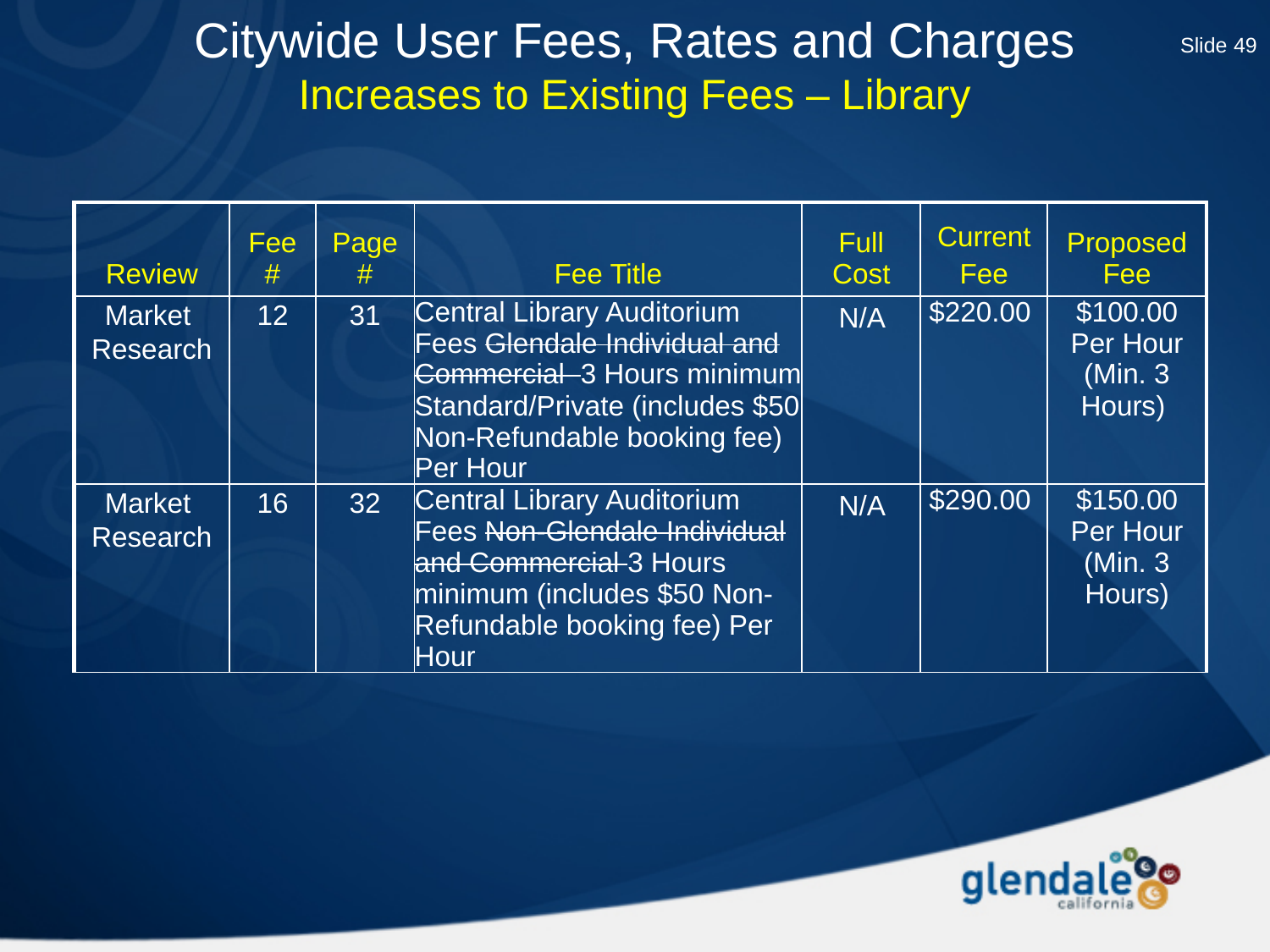

Citywide User Fees, Rates and Charges
Increases to Existing Fees – Library
Slide 49
| Review | Fee # | Page # | Fee Title | Full Cost | Current Fee | Proposed Fee |
| --- | --- | --- | --- | --- | --- | --- |
| Market Research | 12 | 31 | Central Library Auditorium Fees Glendale Individual and Commercial 3 Hours minimum Standard/Private (includes $50 Non-Refundable booking fee) Per Hour | N/A | $220.00 | $100.00 Per Hour (Min. 3 Hours) |
| Market Research | 16 | 32 | Central Library Auditorium Fees Non-Glendale Individual and Commercial 3 Hours minimum (includes $50 Non-Refundable booking fee) Per Hour | N/A | $290.00 | $150.00 Per Hour (Min. 3 Hours) |